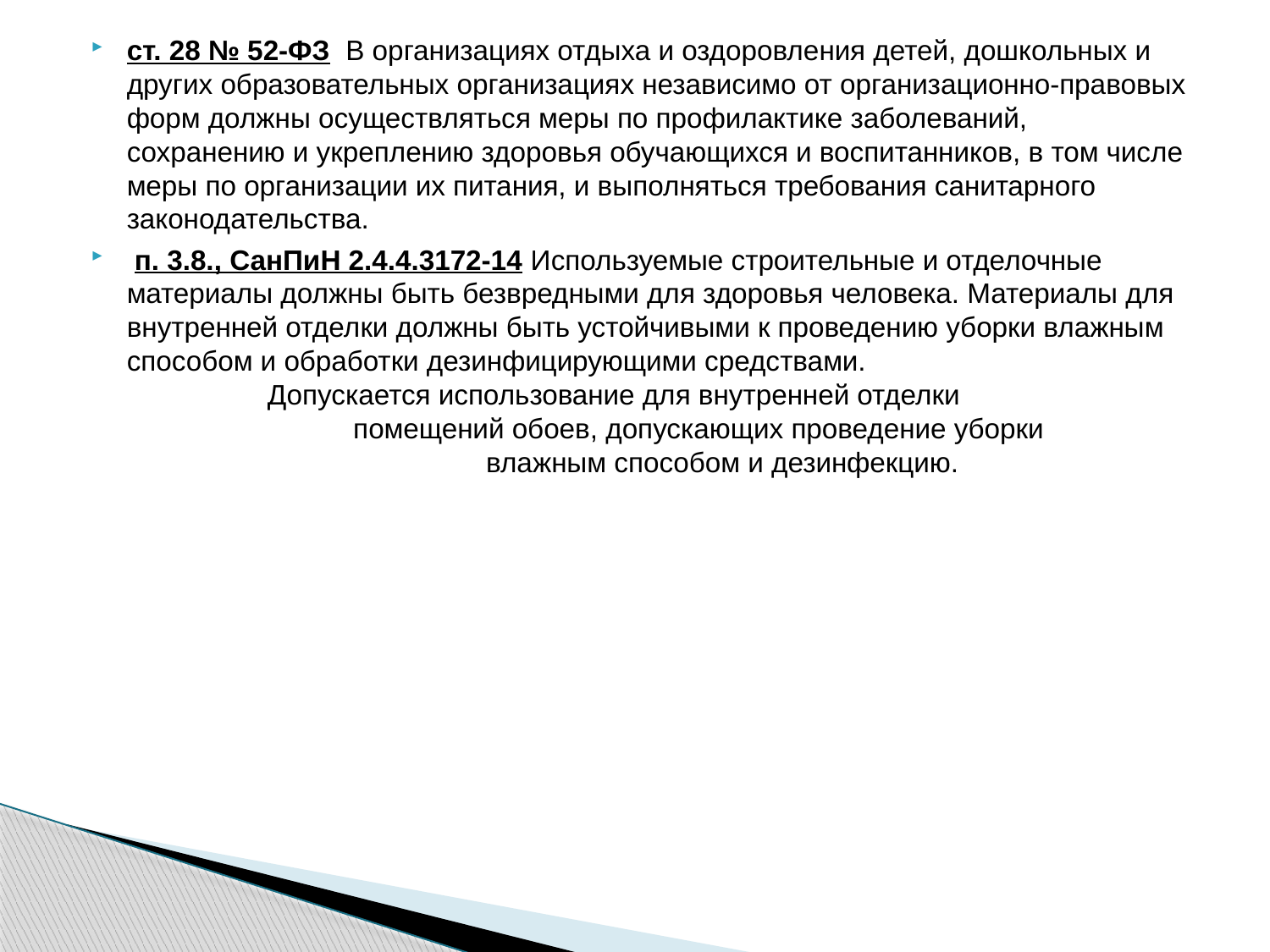

ст. 28 № 52-ФЗ  В организациях отдыха и оздоровления детей, дошкольных и других образовательных организациях независимо от организационно-правовых форм должны осуществляться меры по профилактике заболеваний, сохранению и укреплению здоровья обучающихся и воспитанников, в том числе меры по организации их питания, и выполняться требования санитарного законодательства.
 п. 3.8., СанПиН 2.4.4.3172-14 Используемые строительные и отделочные материалы должны быть безвредными для здоровья человека. Материалы для внутренней отделки должны быть устойчивыми к проведению уборки влажным способом и обработки дезинфицирующими средствами.                                                            Допускается использование для внутренней отделки                                                           помещений обоев, допускающих проведение уборки                                                                 влажным способом и дезинфекцию.